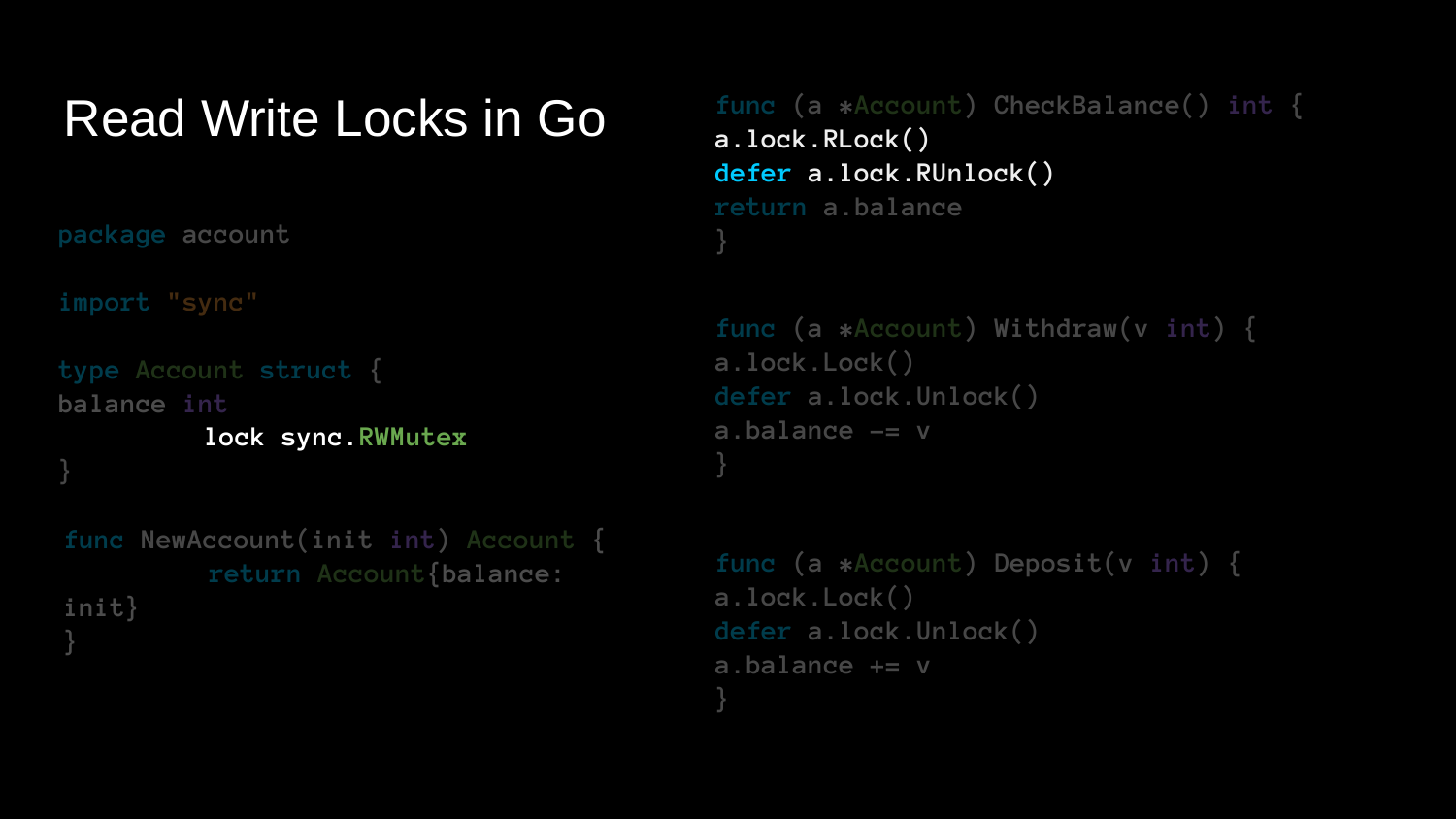

Read Write Locks in Go
func (a *Account) CheckBalance() int {
a.lock.RLock()
defer a.lock.RUnlock()
return a.balance
}

package account

import "sync"

type Account struct {
balance int
	lock sync.RWMutex
}

func (a *Account) Withdraw(v int) {
a.lock.Lock()
defer a.lock.Unlock()
a.balance -= v
}

func NewAccount(init int) Account {
	return Account{balance: init}
}
func (a *Account) Deposit(v int) {
a.lock.Lock()
defer a.lock.Unlock()
a.balance += v
}